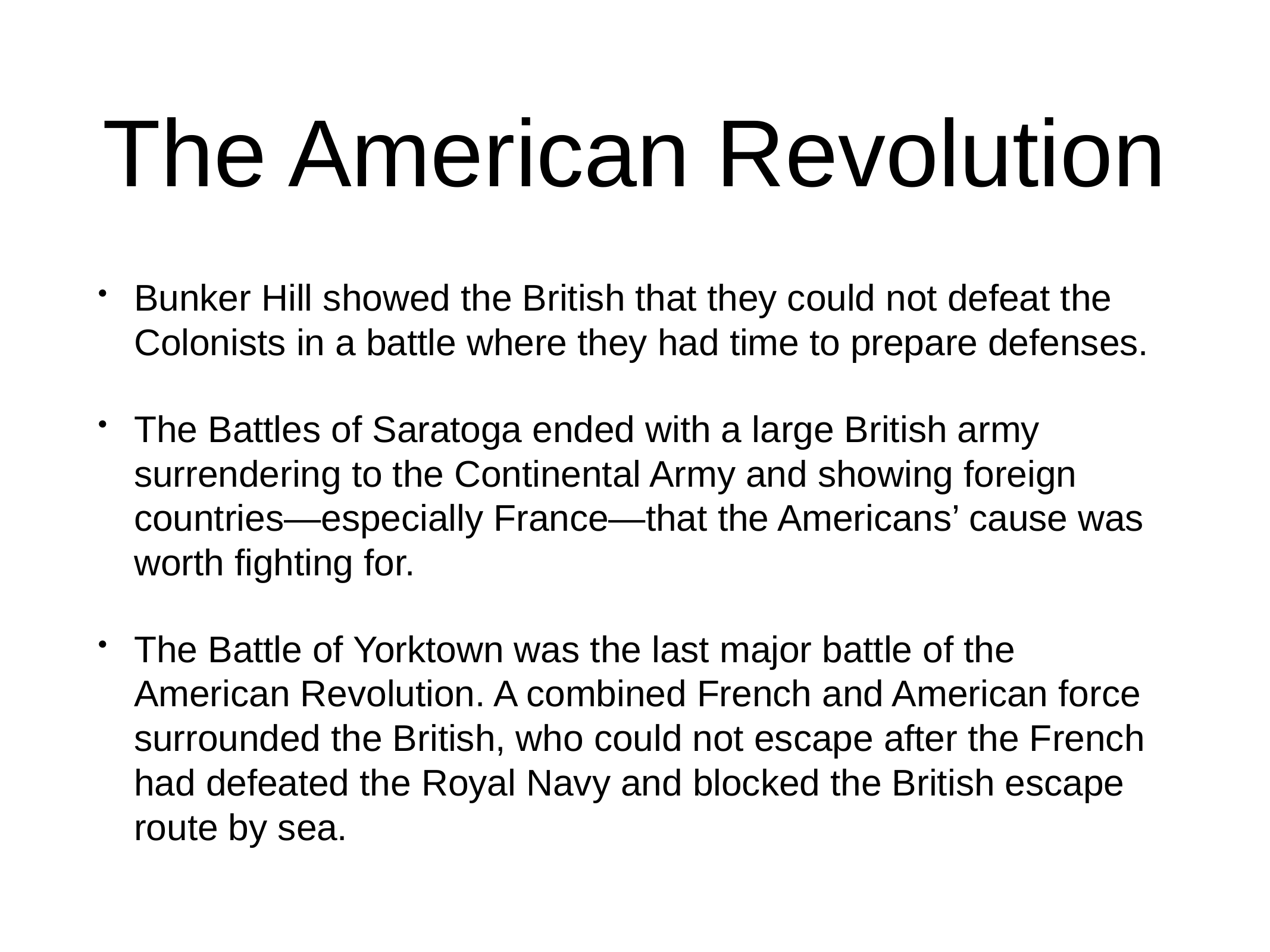

# The American Revolution
Bunker Hill showed the British that they could not defeat the Colonists in a battle where they had time to prepare defenses.
The Battles of Saratoga ended with a large British army surrendering to the Continental Army and showing foreign countries—especially France—that the Americans’ cause was worth fighting for.
The Battle of Yorktown was the last major battle of the American Revolution. A combined French and American force surrounded the British, who could not escape after the French had defeated the Royal Navy and blocked the British escape route by sea.